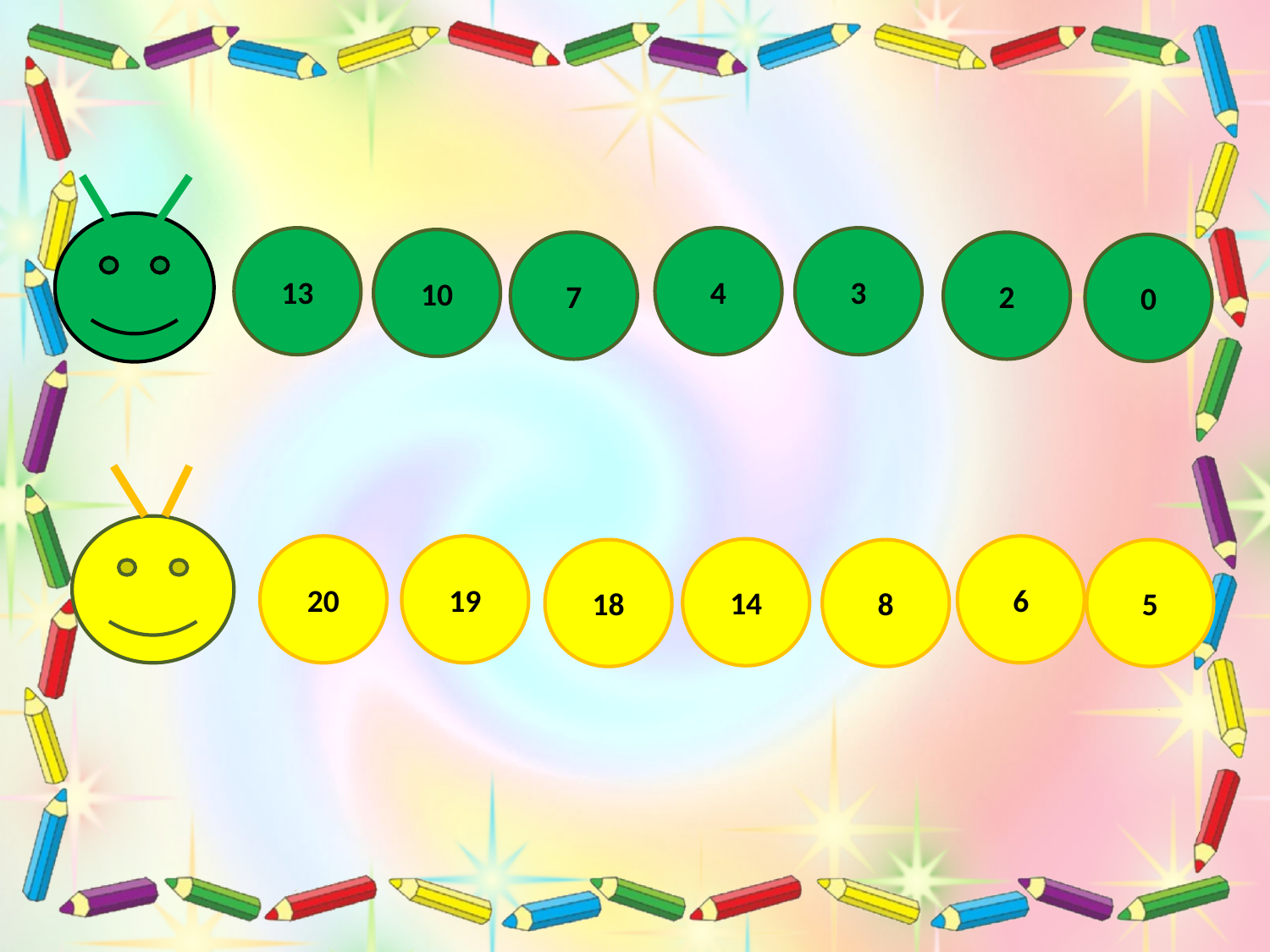

13
4
3
10
7
2
0

20
19
6
14
18
8
5